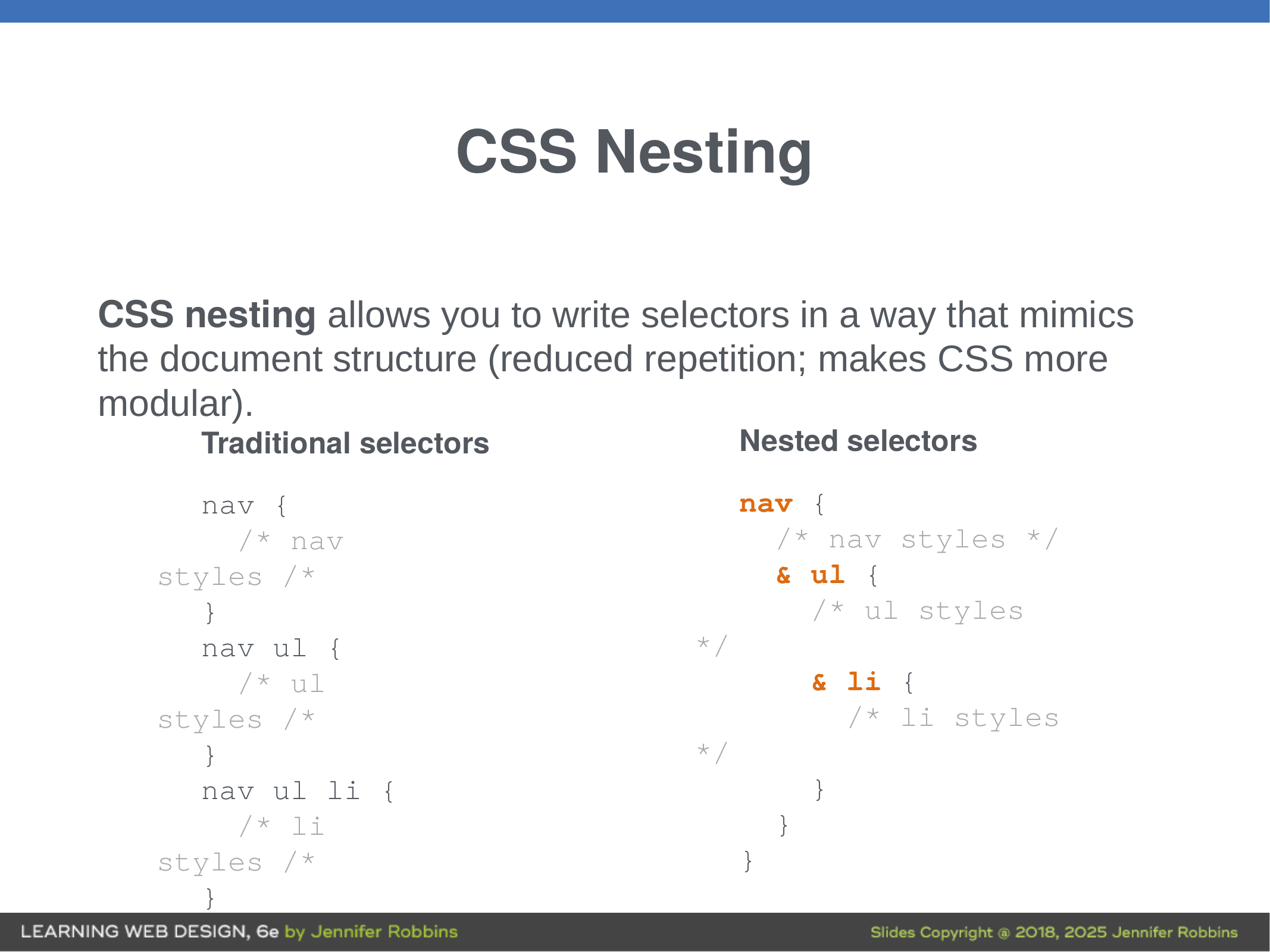

# CSS Nesting
CSS nesting allows you to write selectors in a way that mimics the document structure (reduced repetition; makes CSS more modular).
Nested selectors
nav {
  /* nav styles */
  & ul {
    /* ul styles */
    & li {
      /* li styles */
    }
  }
}
Traditional selectors
nav {
  /* nav styles /*
}
nav ul {
  /* ul styles /*
}
nav ul li {
  /* li styles /*
}